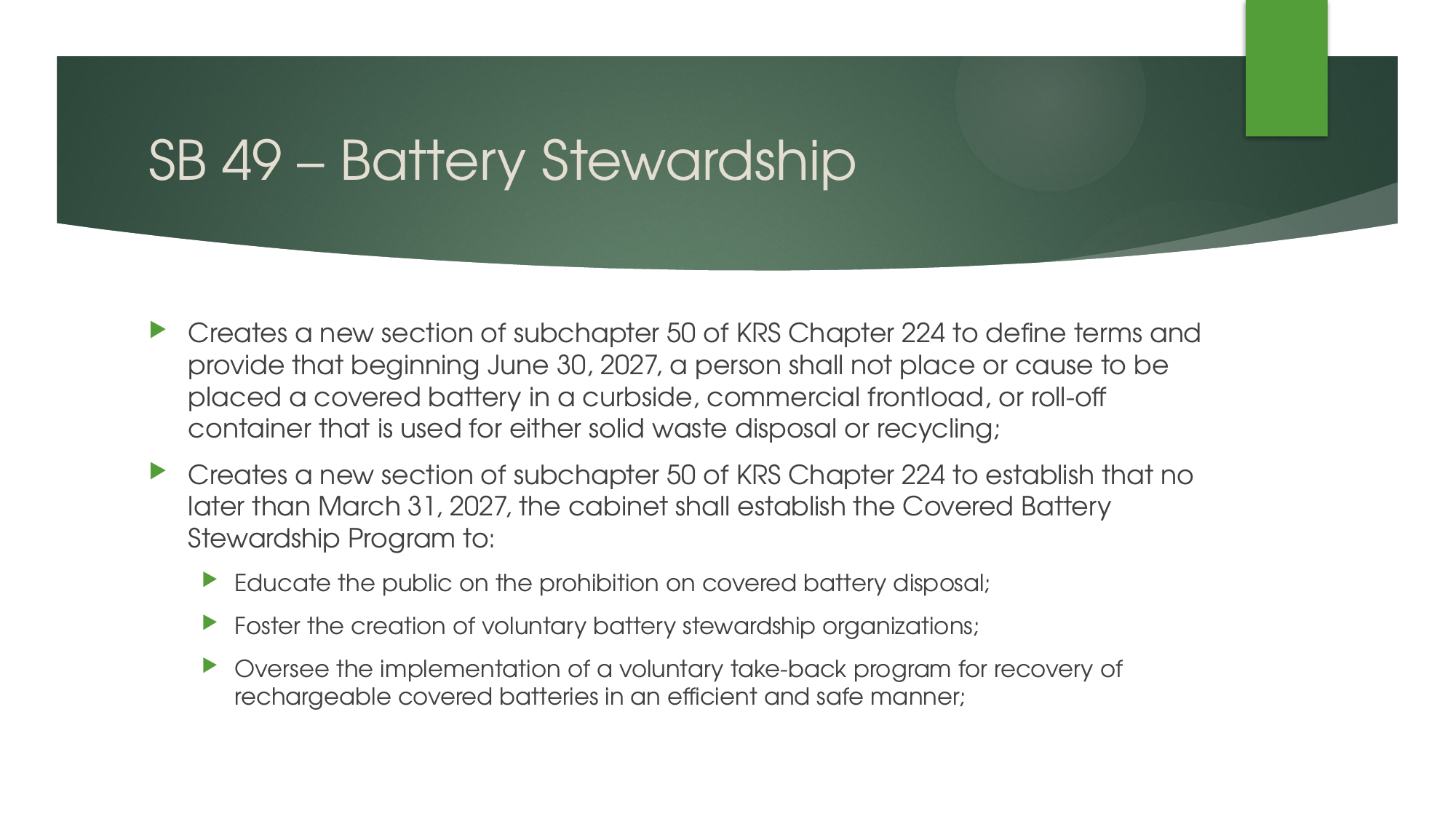

# SB 49 – Battery Stewardship
Creates a new section of subchapter 50 of KRS Chapter 224 to define terms and provide that beginning June 30, 2027, a person shall not place or cause to be placed a covered battery in a curbside, commercial frontload, or roll-off container that is used for either solid waste disposal or recycling;
Creates a new section of subchapter 50 of KRS Chapter 224 to establish that no later than March 31, 2027, the cabinet shall establish the Covered Battery Stewardship Program to:
Educate the public on the prohibition on covered battery disposal;
Foster the creation of voluntary battery stewardship organizations;
Oversee the implementation of a voluntary take-back program for recovery of rechargeable covered batteries in an efficient and safe manner;